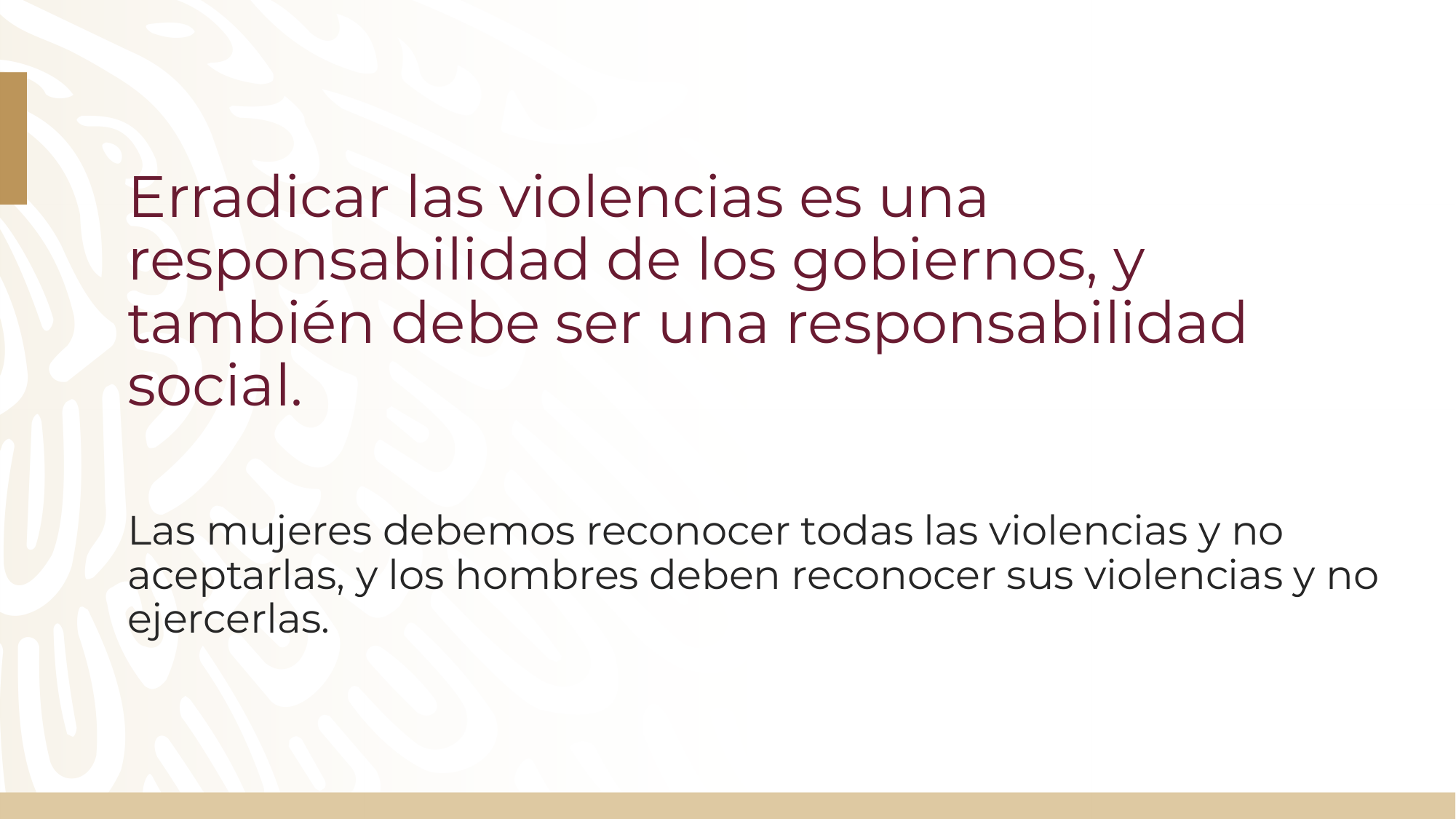

Erradicar las violencias es una  responsabilidad de los gobiernos, y
también debe ser una responsabilidad social.

Las mujeres debemos reconocer todas las violencias y no aceptarlas, y los hombres deben reconocer sus violencias y no ejercerlas.